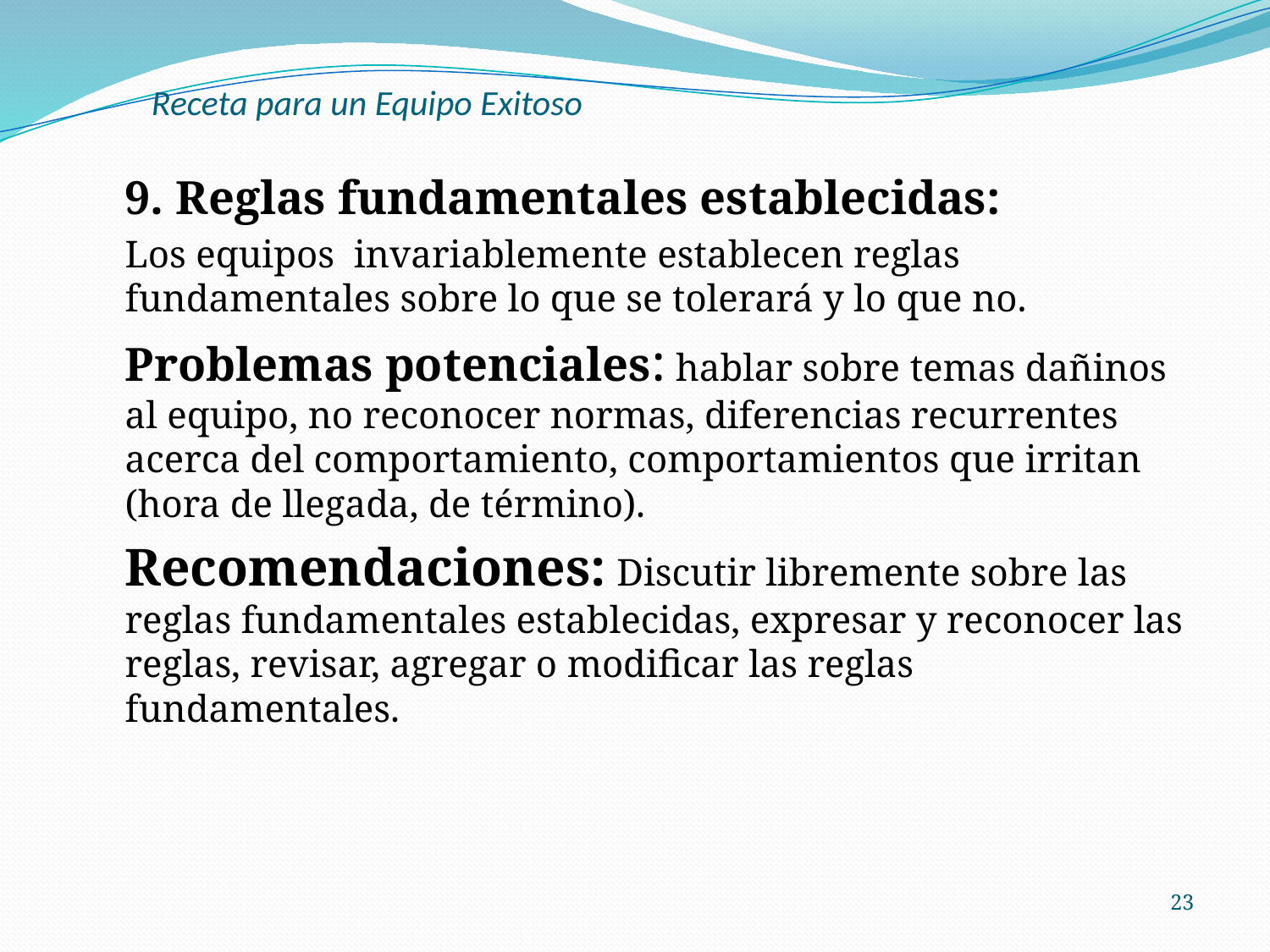

# Receta para un Equipo Exitoso

9. Reglas fundamentales establecidas:
Los equipos  invariablemente establecen reglas fundamentales sobre lo que se tolerará y lo que no.
Problemas potenciales: hablar sobre temas dañinos al equipo, no reconocer normas, diferencias recurrentes acerca del comportamiento, comportamientos que irritan (hora de llegada, de término).
Recomendaciones: Discutir libremente sobre las reglas fundamentales establecidas, expresar y reconocer las reglas, revisar, agregar o modificar las reglas fundamentales.

23